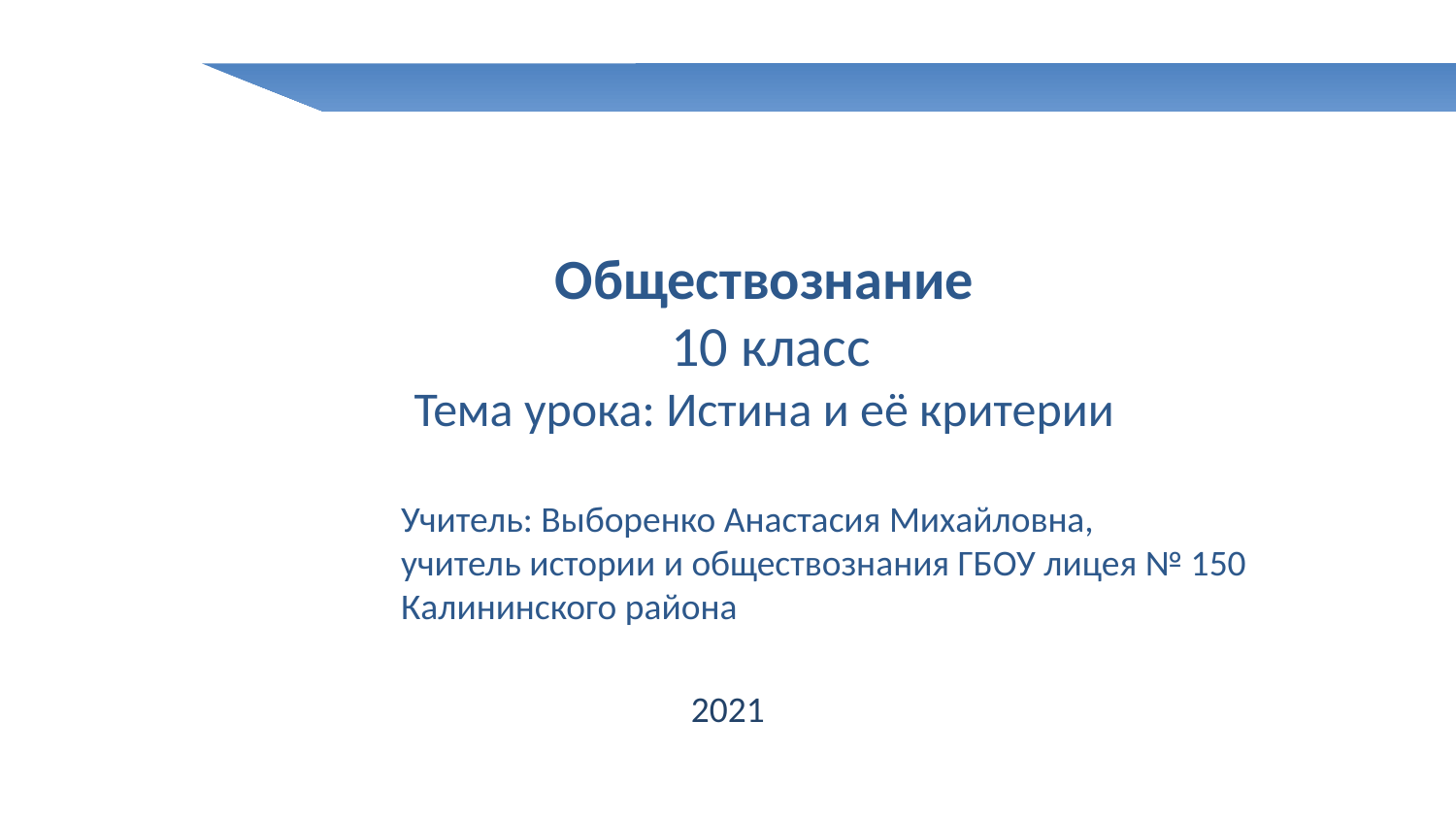

Санкт-Петербургская академия постдипломного педагогического образования

Обществознание
 10 класс
Тема урока: Истина и её критерии

Учитель: Выборенко Анастасия Михайловна,
учитель истории и обществознания ГБОУ лицея № 150 Калининского района
2021